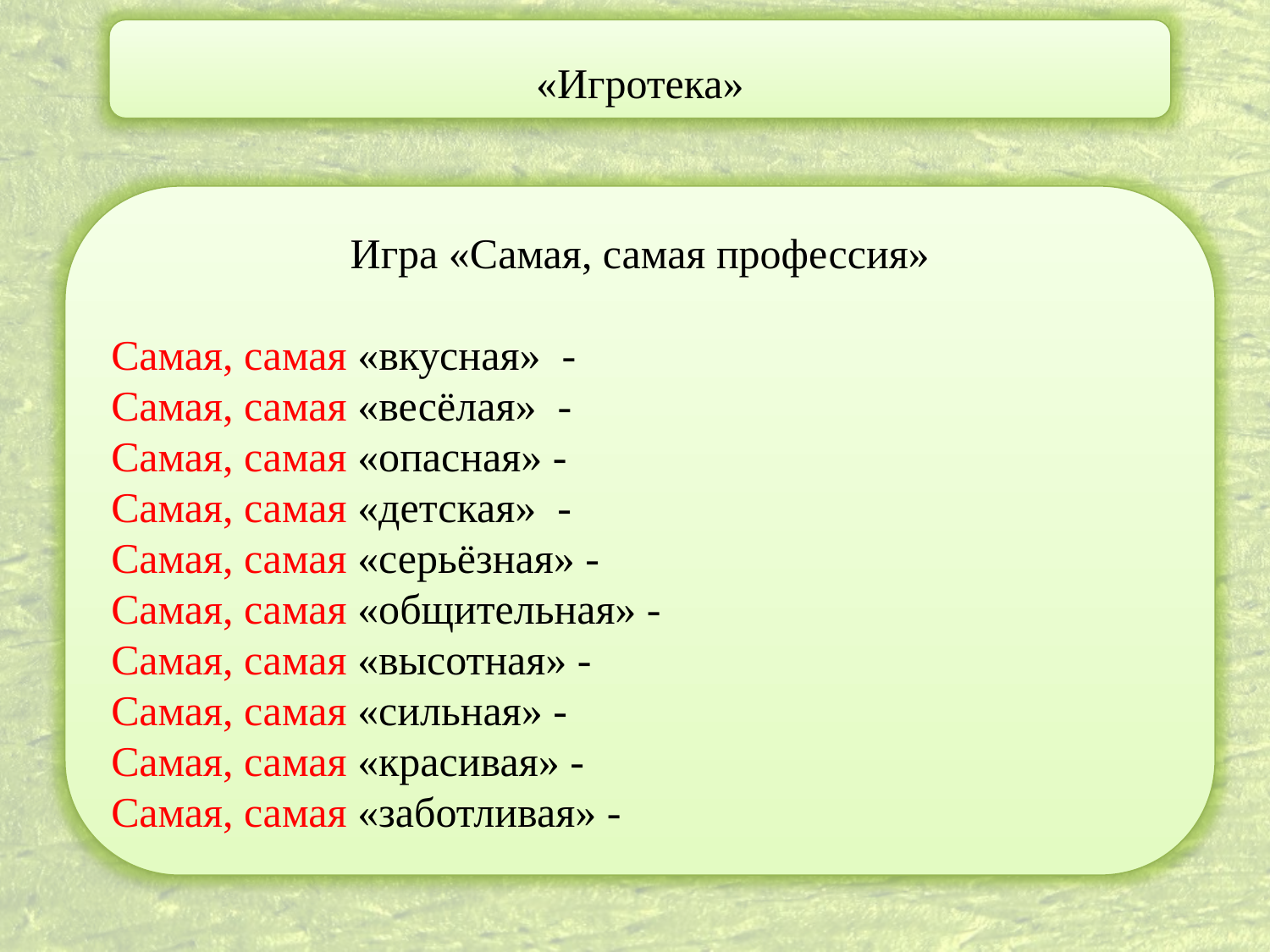

«Игротека»
Игра «Самая, самая профессия»
Самая, самая «вкусная»  -
Самая, самая «весёлая»  -
Самая, самая «опасная» -
Самая, самая «детская»  -
Самая, самая «серьёзная» -
Самая, самая «общительная» -
Самая, самая «высотная» -
Самая, самая «сильная» -
Самая, самая «красивая» -
Самая, самая «заботливая» -